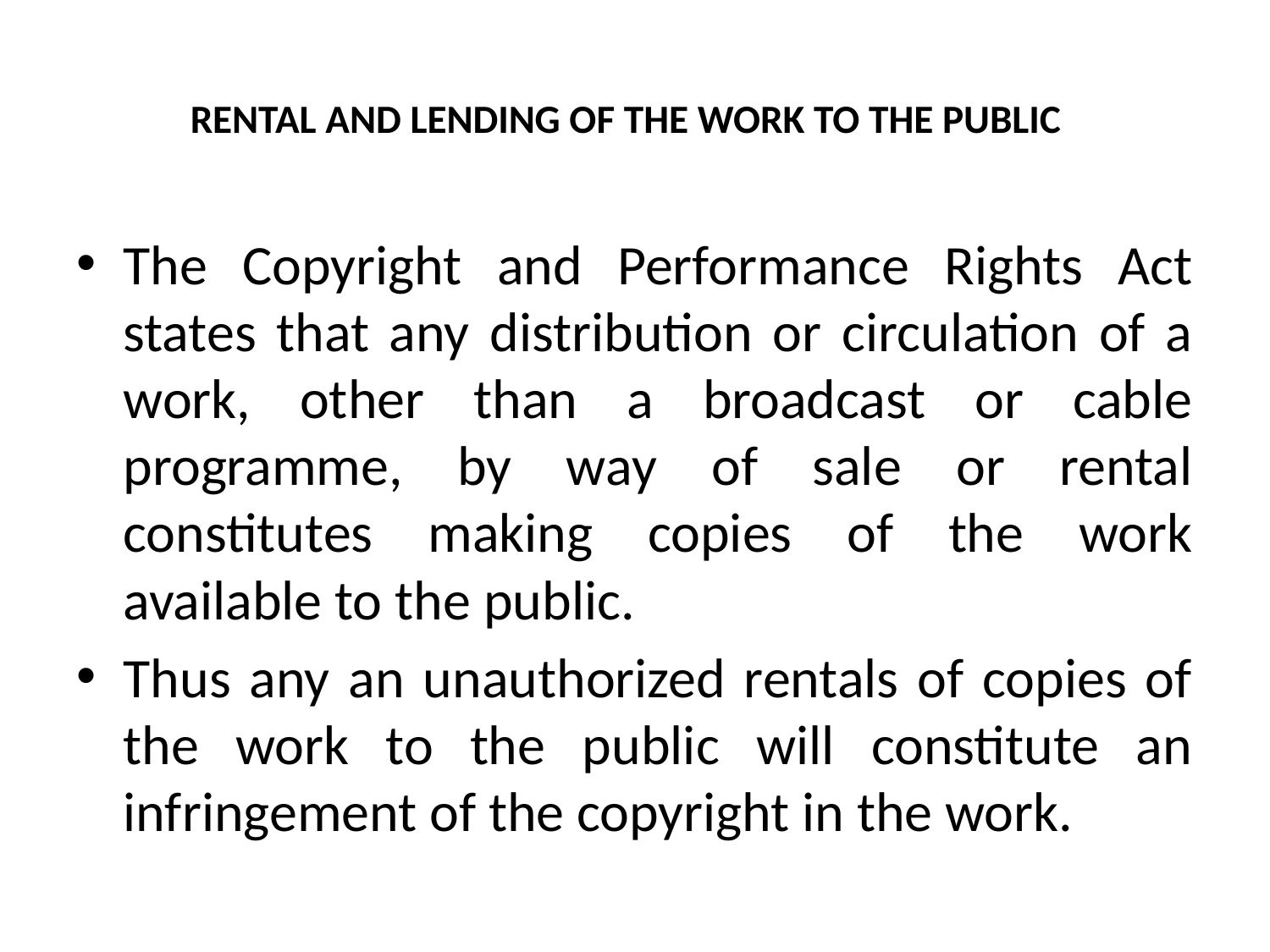

# RENTAL AND LENDING OF THE WORK TO THE PUBLIC
The Copyright and Performance Rights Act states that any distribution or circulation of a work, other than a broadcast or cable programme, by way of sale or rental constitutes making copies of the work available to the public.
Thus any an unauthorized rentals of copies of the work to the public will constitute an infringement of the copyright in the work.